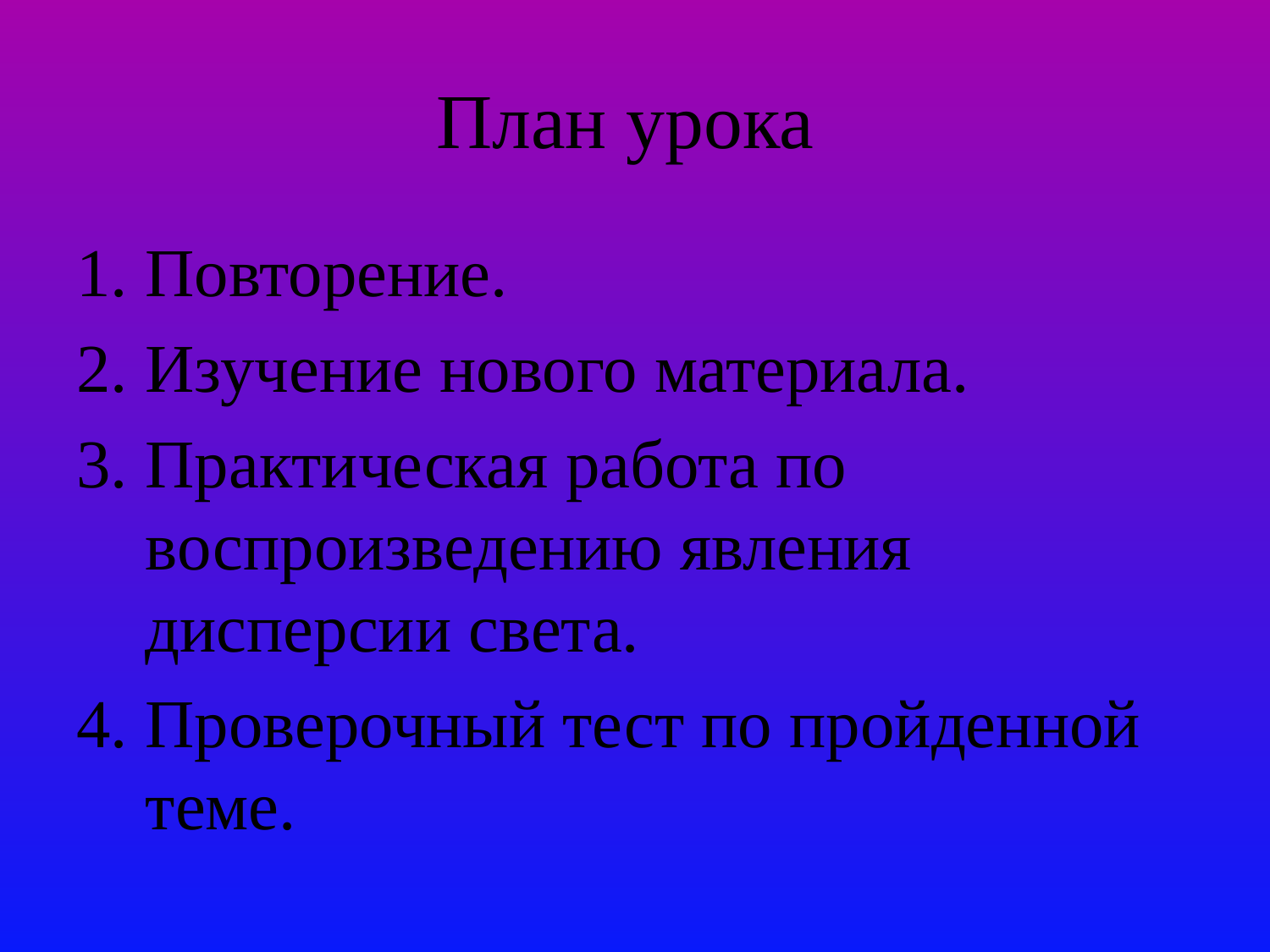

# План урока
Повторение.
Изучение нового материала.
Практическая работа по воспроизведению явления дисперсии света.
Проверочный тест по пройденной теме.